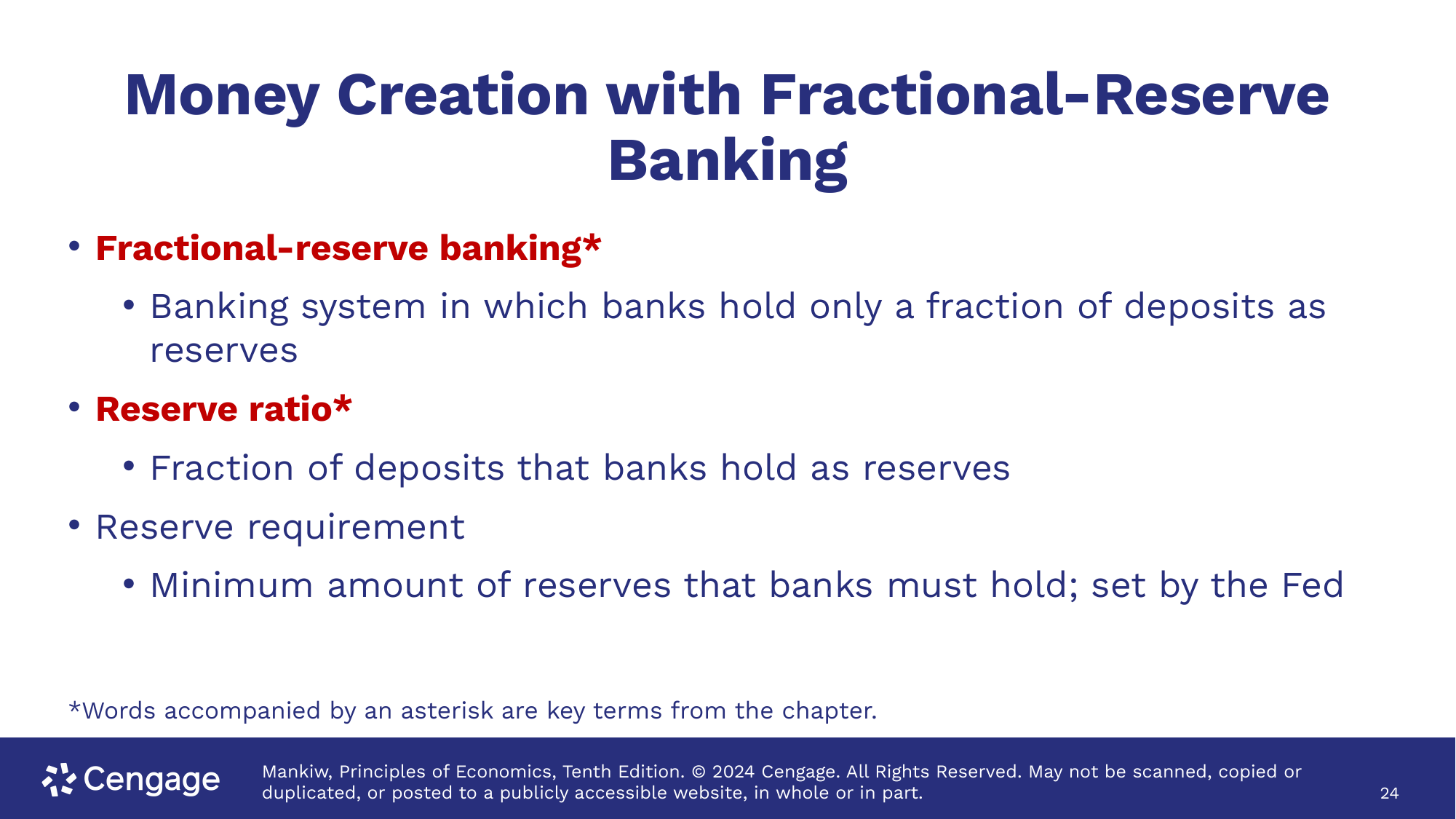

# Money Creation with Fractional‑Reserve Banking
Fractional-reserve banking*
Banking system in which banks hold only a fraction of deposits as reserves
Reserve ratio*
Fraction of deposits that banks hold as reserves
Reserve requirement
Minimum amount of reserves that banks must hold; set by the Fed
*Words accompanied by an asterisk are key terms from the chapter.